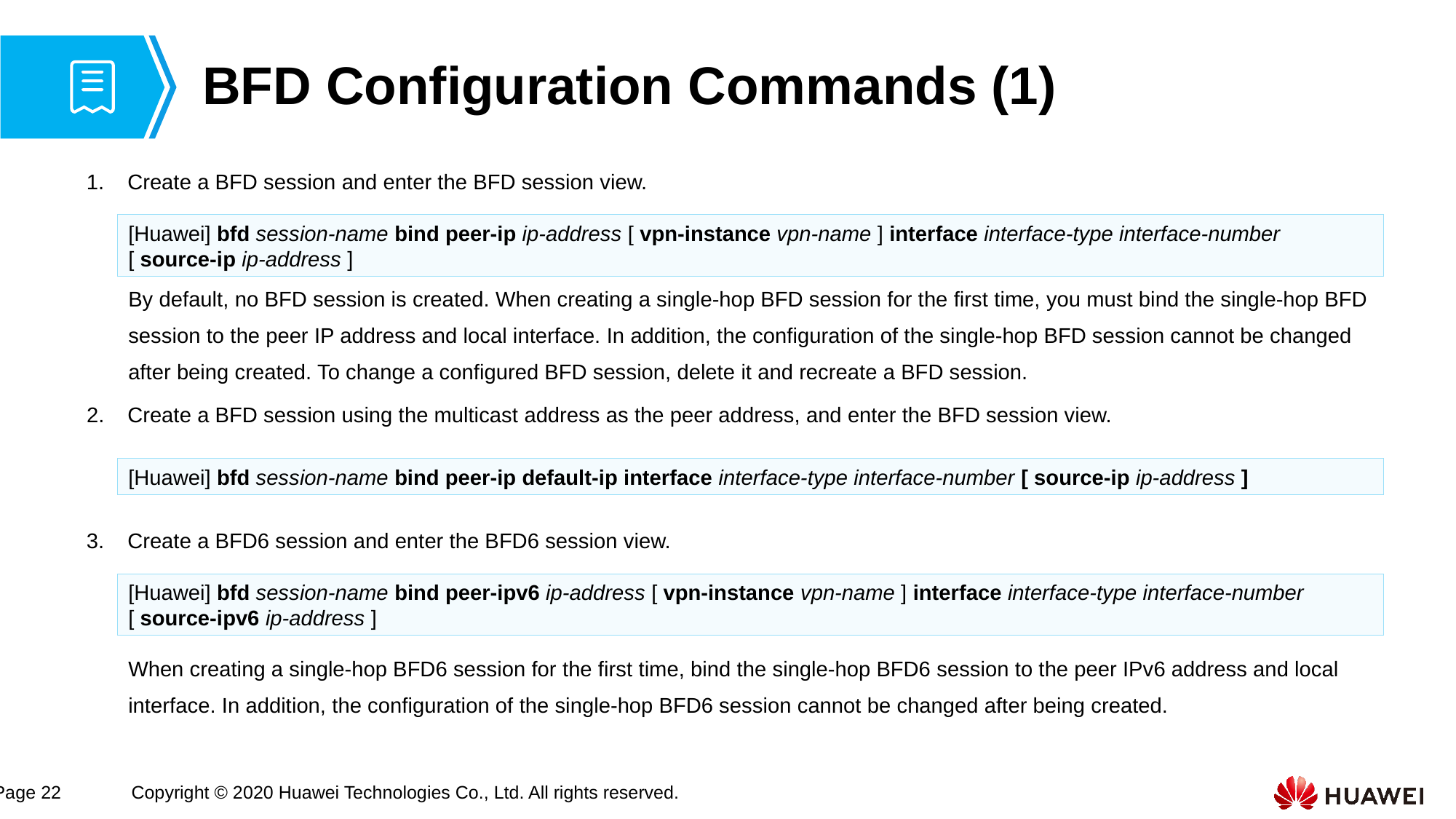

# BFD Configuration Commands (1)
Create a BFD session and enter the BFD session view.
[Huawei] bfd session-name bind peer-ip ip-address [ vpn-instance vpn-name ] interface interface-type interface-number [ source-ip ip-address ]
By default, no BFD session is created. When creating a single-hop BFD session for the first time, you must bind the single-hop BFD session to the peer IP address and local interface. In addition, the configuration of the single-hop BFD session cannot be changed after being created. To change a configured BFD session, delete it and recreate a BFD session.
Create a BFD session using the multicast address as the peer address, and enter the BFD session view.
[Huawei] bfd session-name bind peer-ip default-ip interface interface-type interface-number [ source-ip ip-address ]
Create a BFD6 session and enter the BFD6 session view.
[Huawei] bfd session-name bind peer-ipv6 ip-address [ vpn-instance vpn-name ] interface interface-type interface-number [ source-ipv6 ip-address ]
When creating a single-hop BFD6 session for the first time, bind the single-hop BFD6 session to the peer IPv6 address and local interface. In addition, the configuration of the single-hop BFD6 session cannot be changed after being created.